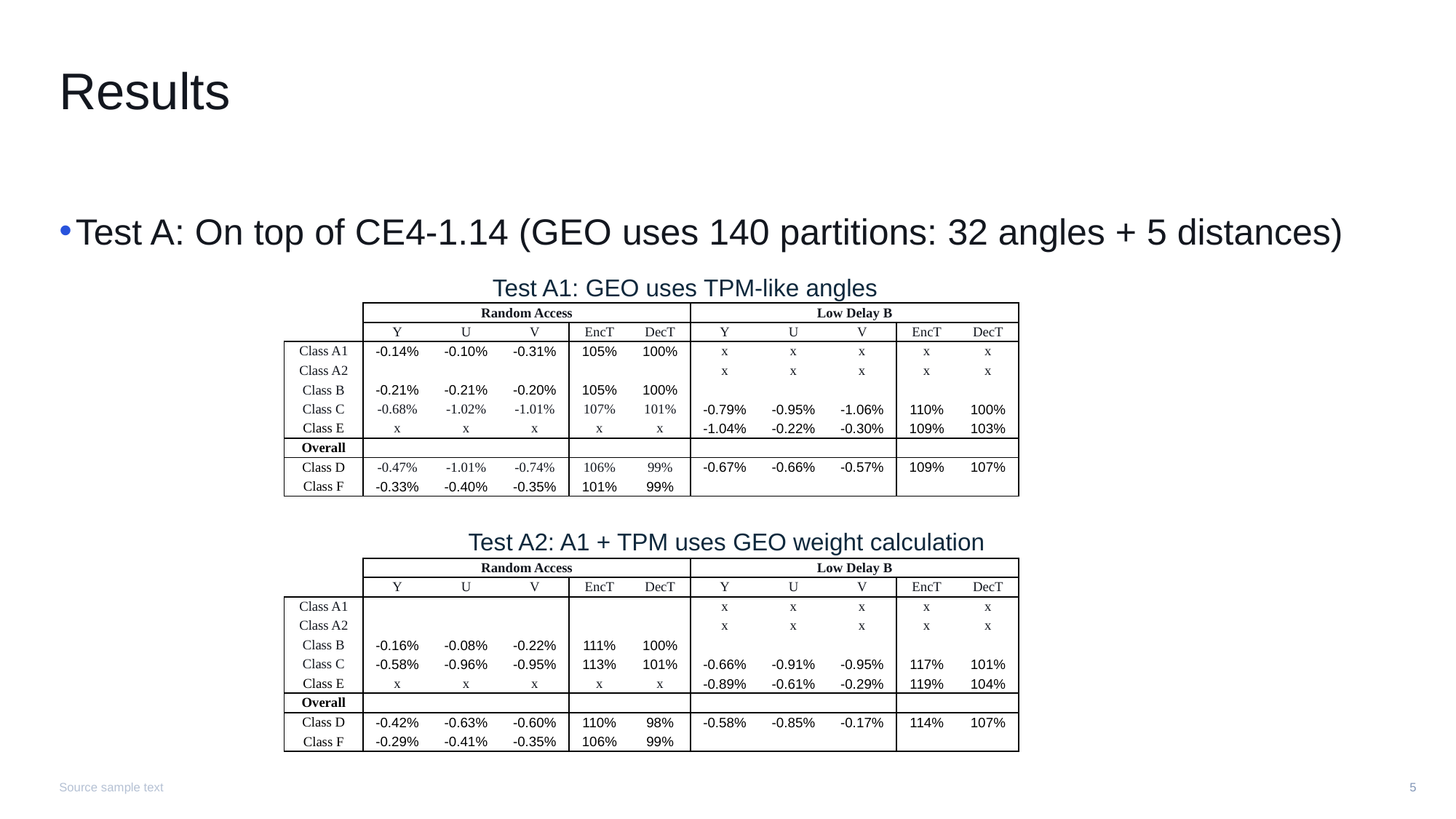

# Results

Test A: On top of CE4-1.14 (GEO uses 140 partitions: 32 angles + 5 distances)
Test A1: GEO uses TPM-like angles
|  | Random Access |  |  |  |  | Low Delay B |  |  |  |  |
| --- | --- | --- | --- | --- | --- | --- | --- | --- | --- | --- |
|  | Y | U | V | EncT | DecT | Y | U | V | EncT | DecT |
| Class A1 | -0.14% | -0.10% | -0.31% | 105% | 100% | x | x | x | x | x |
| Class A2 |  |  |  |  |  | x | x | x | x | x |
| Class B | -0.21% | -0.21% | -0.20% | 105% | 100% |  |  |  |  |  |
| Class C | -0.68% | -1.02% | -1.01% | 107% | 101% | -0.79% | -0.95% | -1.06% | 110% | 100% |
| Class E | x | x | x | x | x | -1.04% | -0.22% | -0.30% | 109% | 103% |
| Overall |  |  |  |  |  |  |  |  |  |  |
| Class D | -0.47% | -1.01% | -0.74% | 106% | 99% | -0.67% | -0.66% | -0.57% | 109% | 107% |
| Class F | -0.33% | -0.40% | -0.35% | 101% | 99% |  |  |  |  |  |
Test A2: A1 + TPM uses GEO weight calculation
|  | Random Access |  |  |  |  | Low Delay B |  |  |  |  |
| --- | --- | --- | --- | --- | --- | --- | --- | --- | --- | --- |
|  | Y | U | V | EncT | DecT | Y | U | V | EncT | DecT |
| Class A1 |  |  |  |  |  | x | x | x | x | x |
| Class A2 |  |  |  |  |  | x | x | x | x | x |
| Class B | -0.16% | -0.08% | -0.22% | 111% | 100% |  |  |  |  |  |
| Class C | -0.58% | -0.96% | -0.95% | 113% | 101% | -0.66% | -0.91% | -0.95% | 117% | 101% |
| Class E | x | x | x | x | x | -0.89% | -0.61% | -0.29% | 119% | 104% |
| Overall |  |  |  |  |  |  |  |  |  |  |
| Class D | -0.42% | -0.63% | -0.60% | 110% | 98% | -0.58% | -0.85% | -0.17% | 114% | 107% |
| Class F | -0.29% | -0.41% | -0.35% | 106% | 99% |  |  |  |  |  |
Source sample text